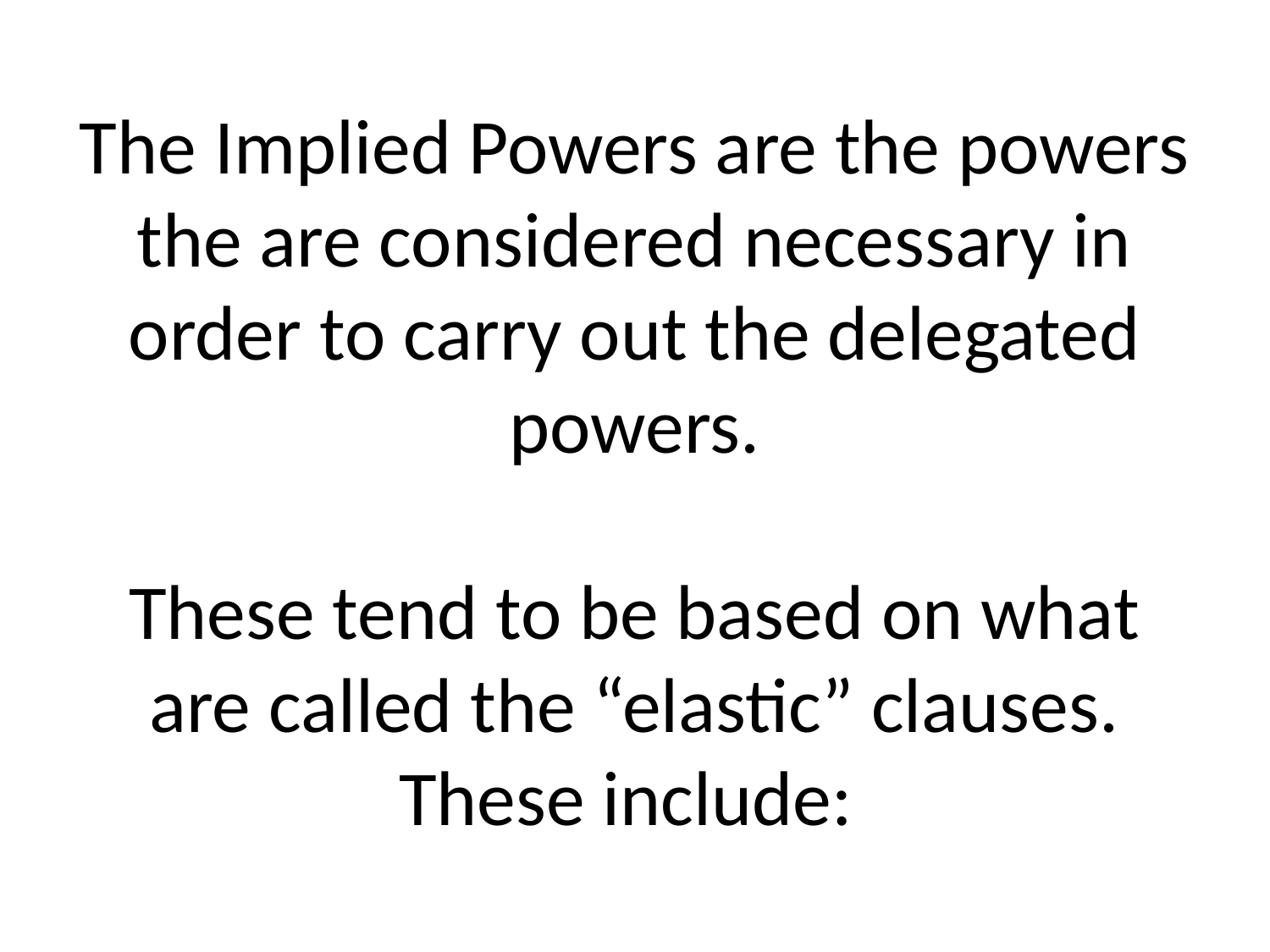

# The Implied Powers are the powers the are considered necessary in order to carry out the delegated powers. These tend to be based on what are called the “elastic” clauses. These include: